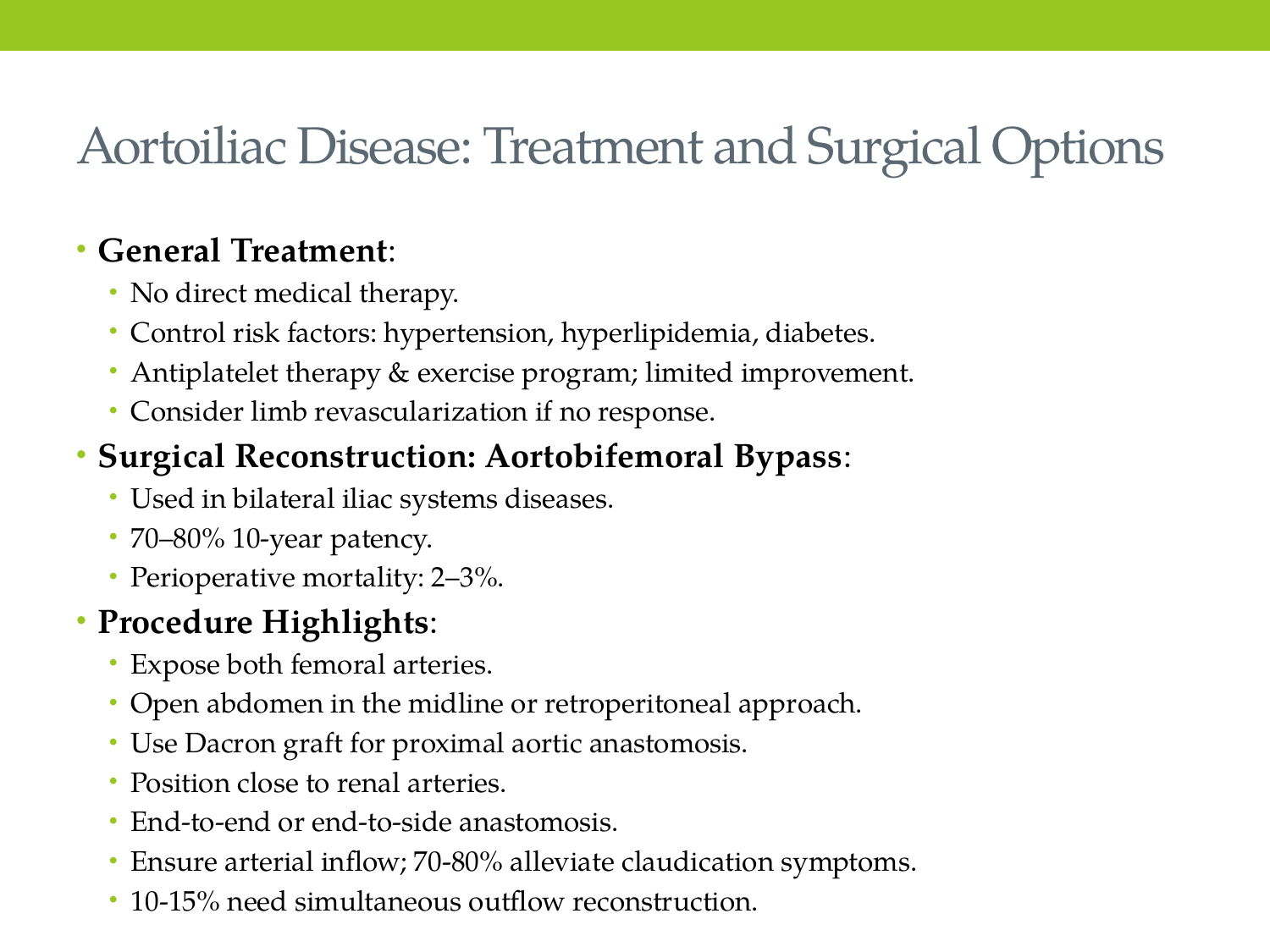

# Aortoiliac Disease: Treatment and Surgical Options
General Treatment:
No direct medical therapy.
Control risk factors: hypertension, hyperlipidemia, diabetes.
Antiplatelet therapy & exercise program; limited improvement.
Consider limb revascularization if no response.
Surgical Reconstruction: Aortobifemoral Bypass:
Used in bilateral iliac systems diseases.
70–80% 10-year patency.
Perioperative mortality: 2–3%.
Procedure Highlights:
Expose both femoral arteries.
Open abdomen in the midline or retroperitoneal approach.
Use Dacron graft for proximal aortic anastomosis.
Position close to renal arteries.
End-to-end or end-to-side anastomosis.
Ensure arterial inflow; 70-80% alleviate claudication symptoms.
10-15% need simultaneous outflow reconstruction.